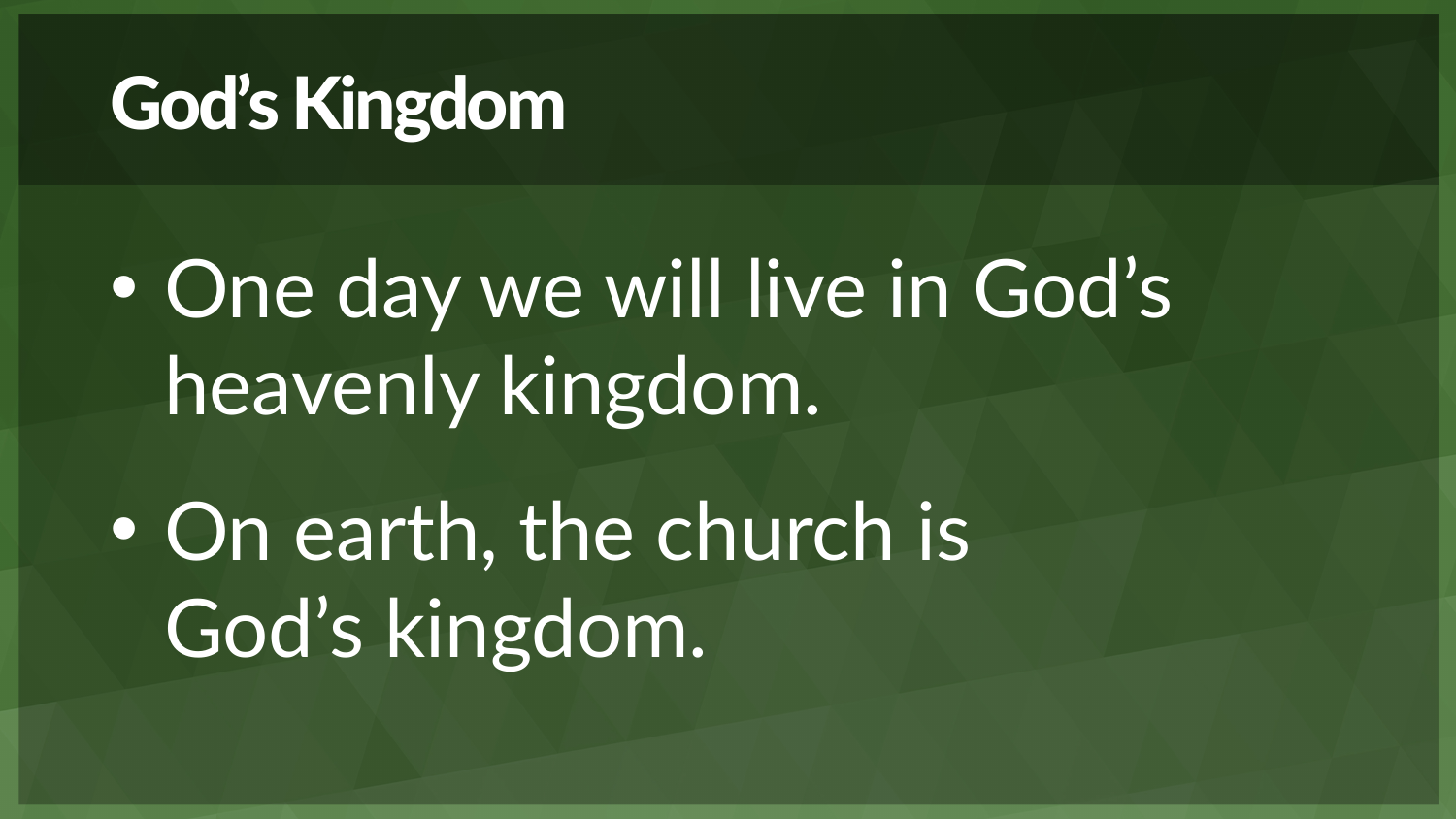

# God’s Kingdom
One day we will live in God’s heavenly kingdom.
On earth, the church is
God’s kingdom.